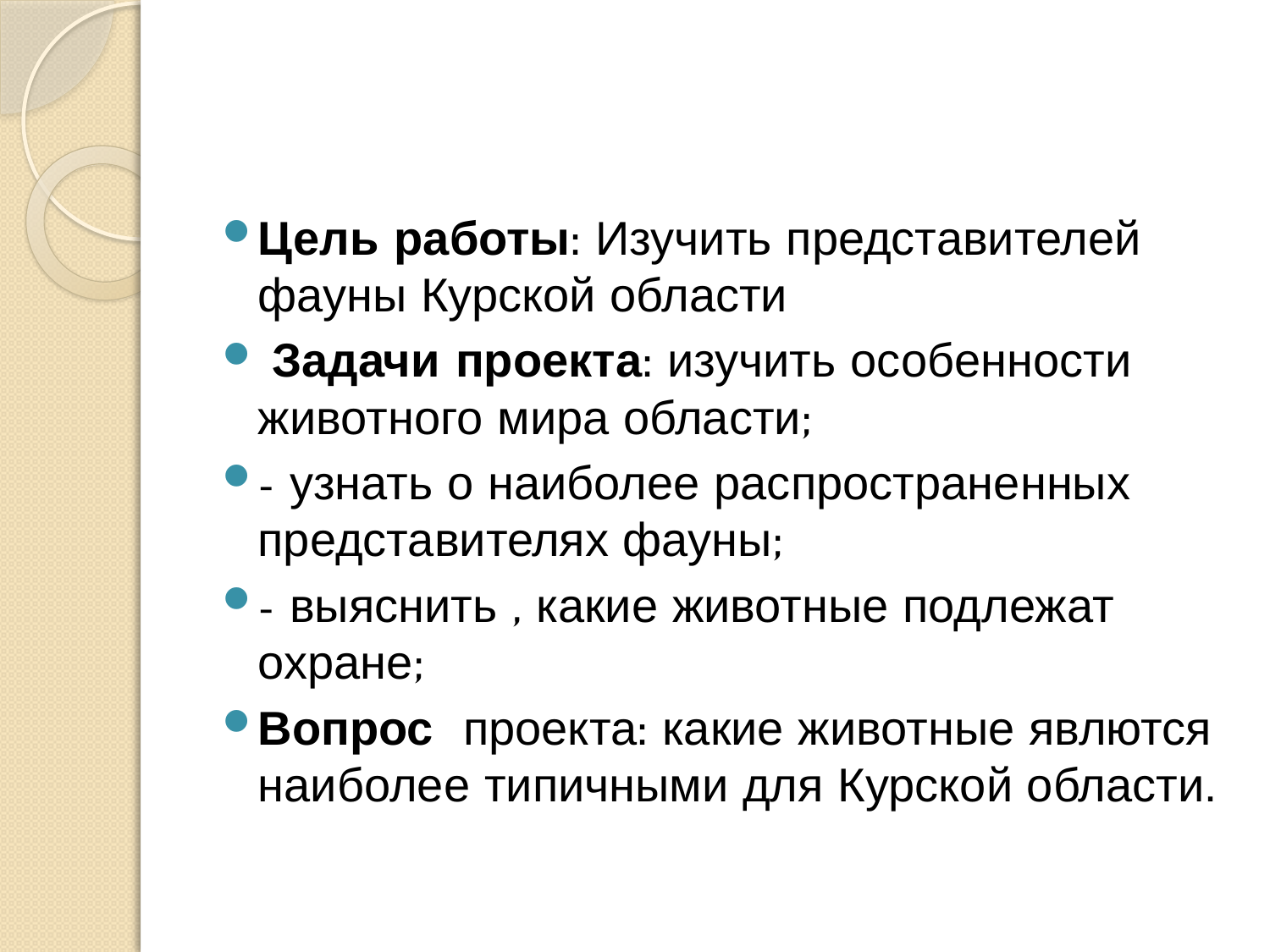

#
Цель работы: Изучить представителей фауны Курской области
 Задачи проекта: изучить особенности животного мира области;
- узнать о наиболее распространенных представителях фауны;
- выяснить , какие животные подлежат охране;
Вопрос  проекта: какие животные явлются наиболее типичными для Курской области.